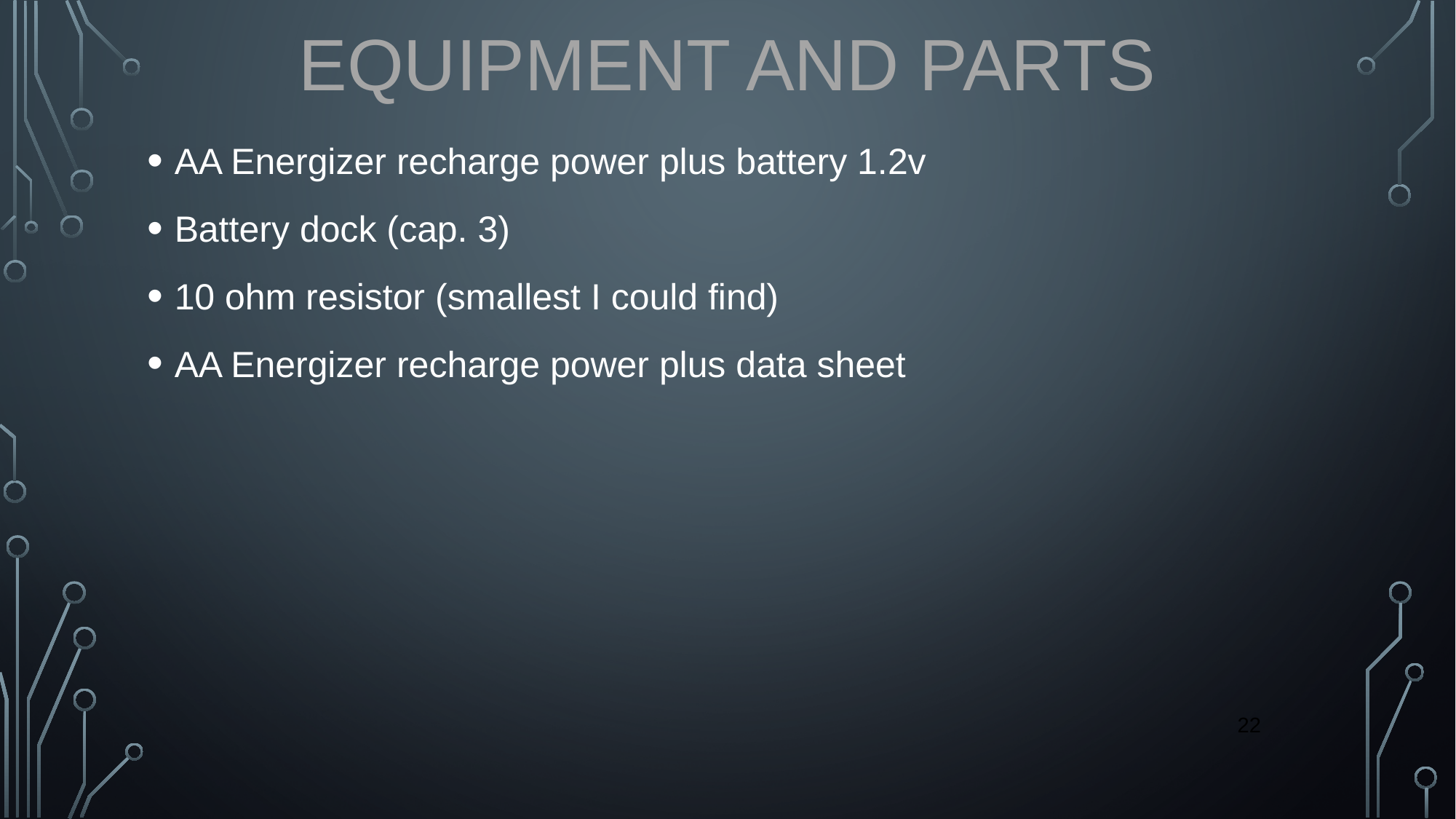

# EQUIPMENT AND PARTS
AA Energizer recharge power plus battery 1.2v
Battery dock (cap. 3)
10 ohm resistor (smallest I could find)
AA Energizer recharge power plus data sheet
22